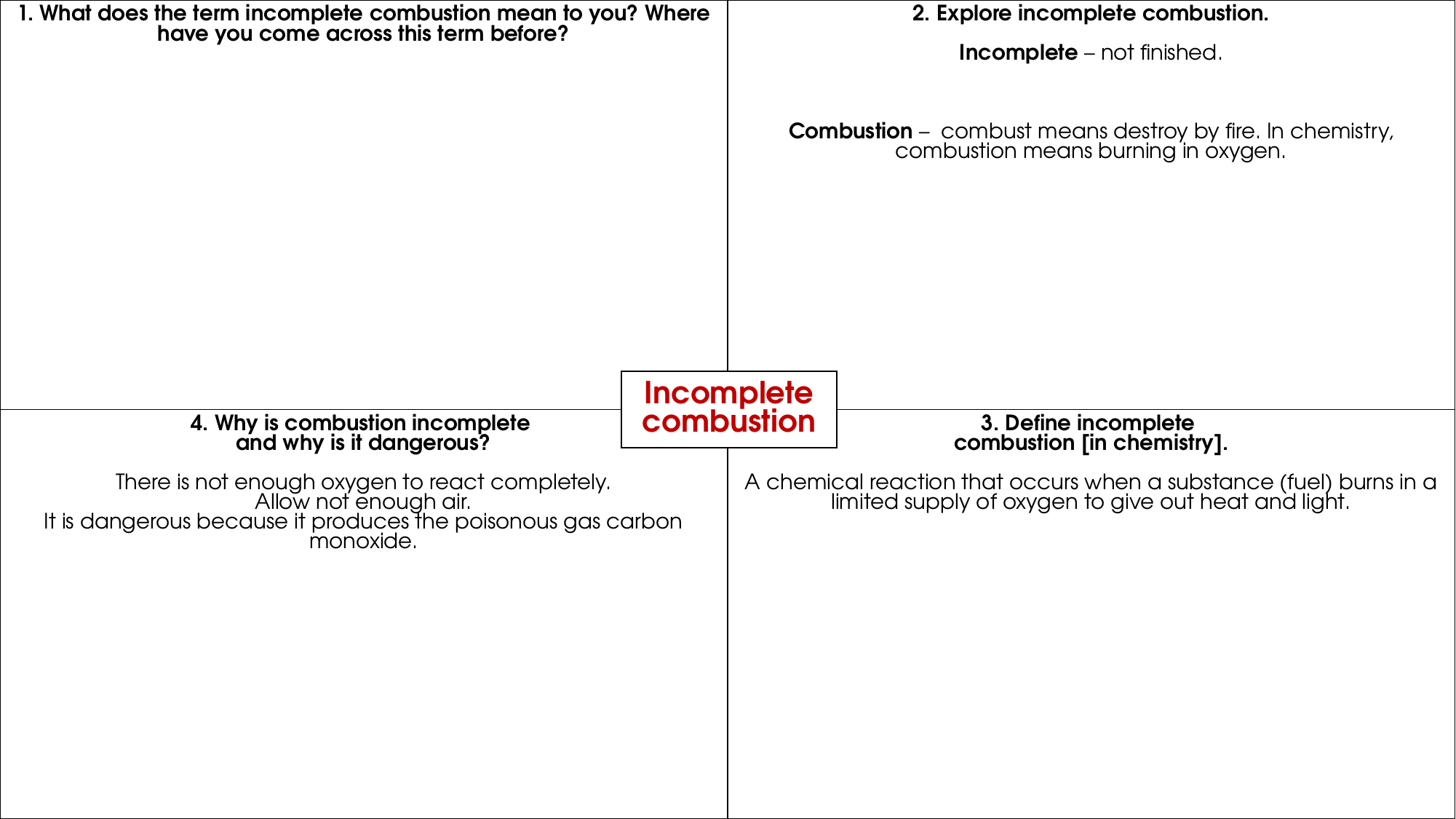

| 1. What does the term incomplete combustion mean to you? Where have you come across this term before? | 2. Explore incomplete combustion. Incomplete – not finished. Combustion – combust means destroy by fire. In chemistry, combustion means burning in oxygen. |
| --- | --- |
| 4. Why is combustion incomplete and why is it dangerous? There is not enough oxygen to react completely. Allow not enough air. It is dangerous because it produces the poisonous gas carbon monoxide. | 3. Define incomplete combustion [in chemistry]. A chemical reaction that occurs when a substance (fuel) burns in a limited supply of oxygen to give out heat and light. |
# Frayer model suggested answers: incomplete combustion
| Incomplete combustion |
| --- |